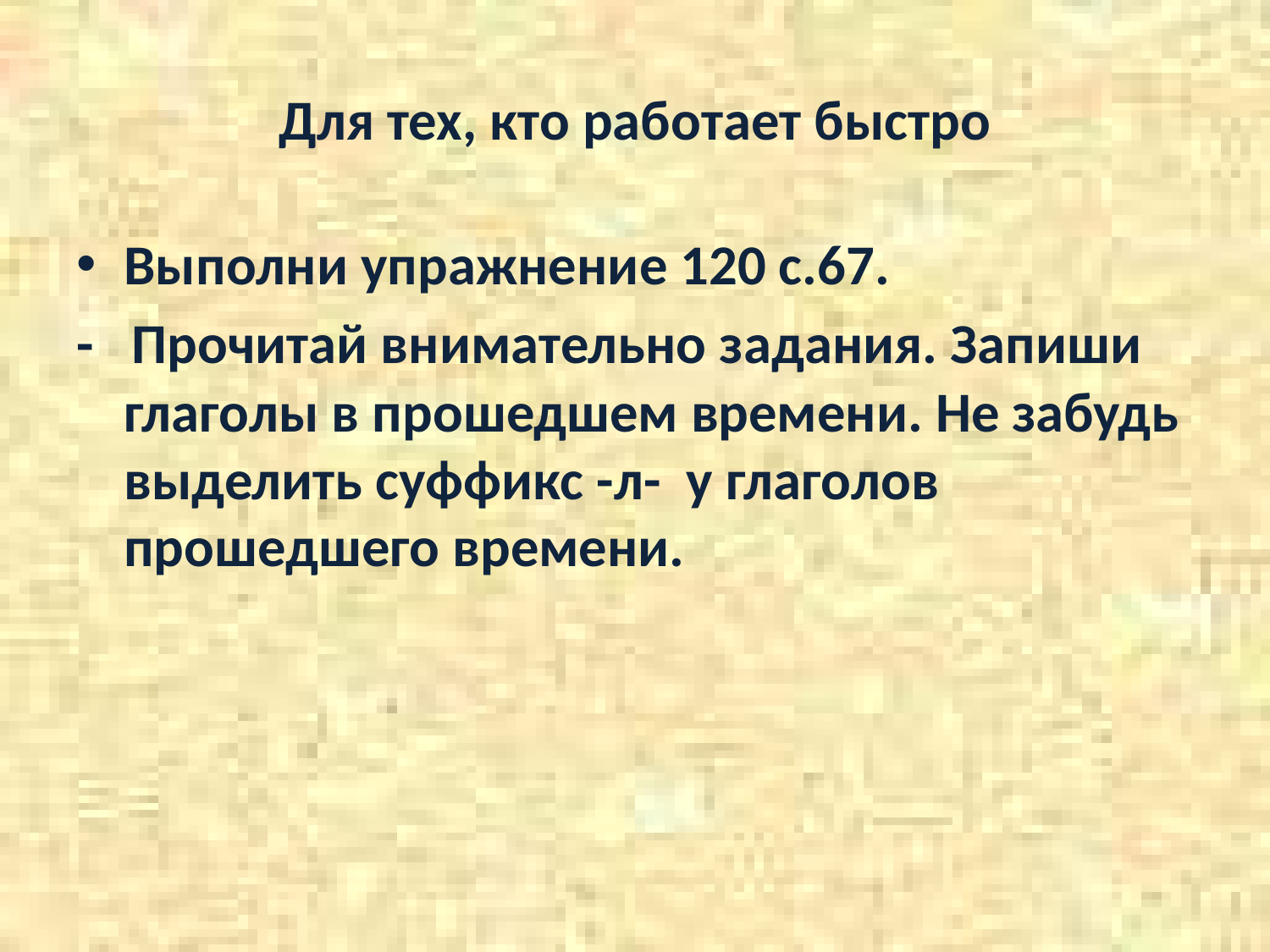

# Для тех, кто работает быстро
Выполни упражнение 120 с.67.
-   Прочитай внимательно задания. Запиши глаголы в прошедшем времени. Не забудь выделить суффикс -л-  у глаголов прошедшего времени.